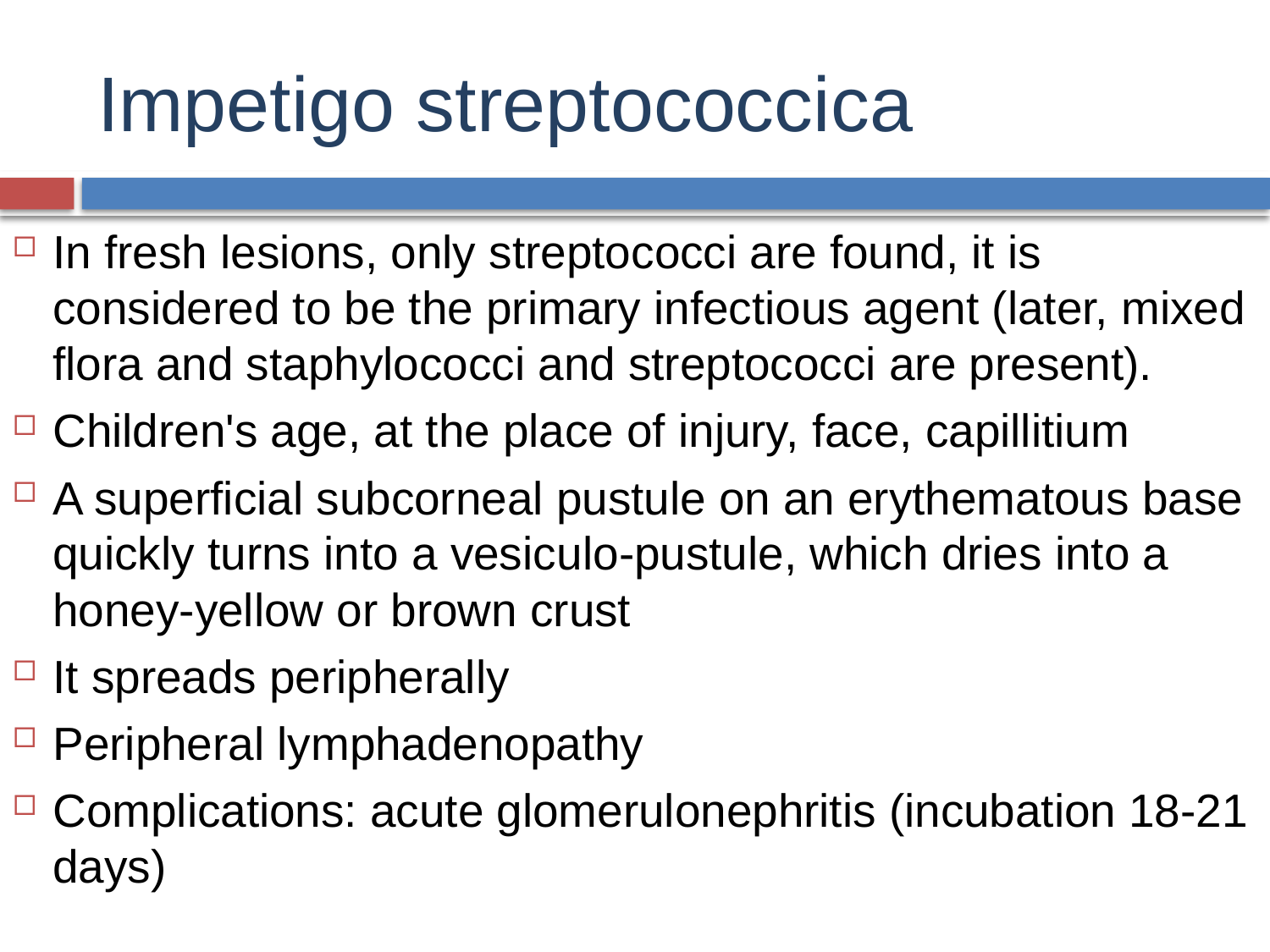

# Impetigo streptococcica
In fresh lesions, only streptococci are found, it is considered to be the primary infectious agent (later, mixed flora and staphylococci and streptococci are present).
Children's age, at the place of injury, face, capillitium
A superficial subcorneal pustule on an erythematous base quickly turns into a vesiculo-pustule, which dries into a honey-yellow or brown crust
It spreads peripherally
Peripheral lymphadenopathy
Complications: acute glomerulonephritis (incubation 18-21 days)